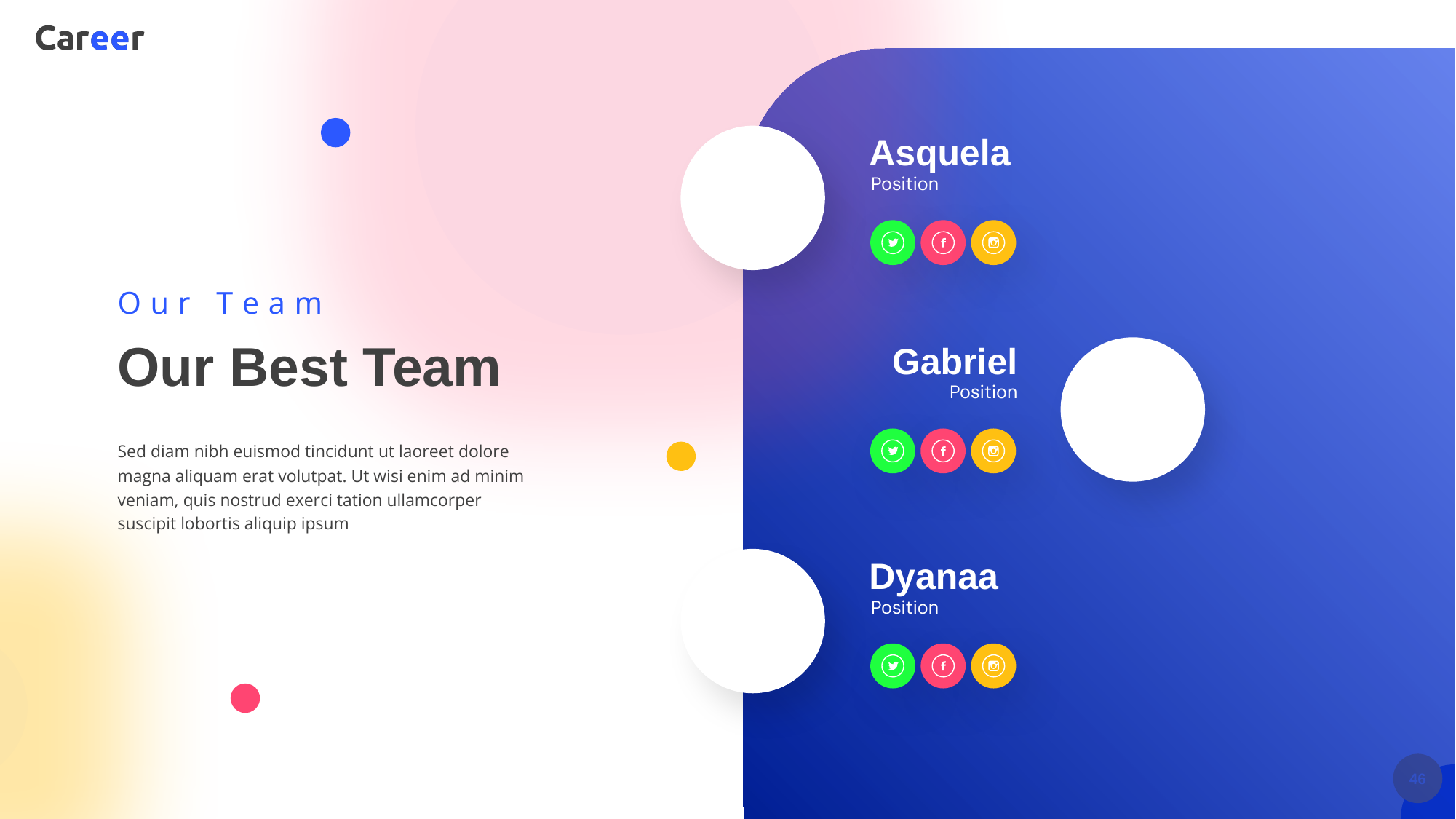

Asquela

Position

Our Team
Our Best Team
Sed diam nibh euismod tincidunt ut laoreet dolore magna aliquam erat volutpat. Ut wisi enim ad minim veniam, quis nostrud exerci tation ullamcorper suscipit lobortis aliquip ipsum
Gabriel

Position

Dyanaa

Position